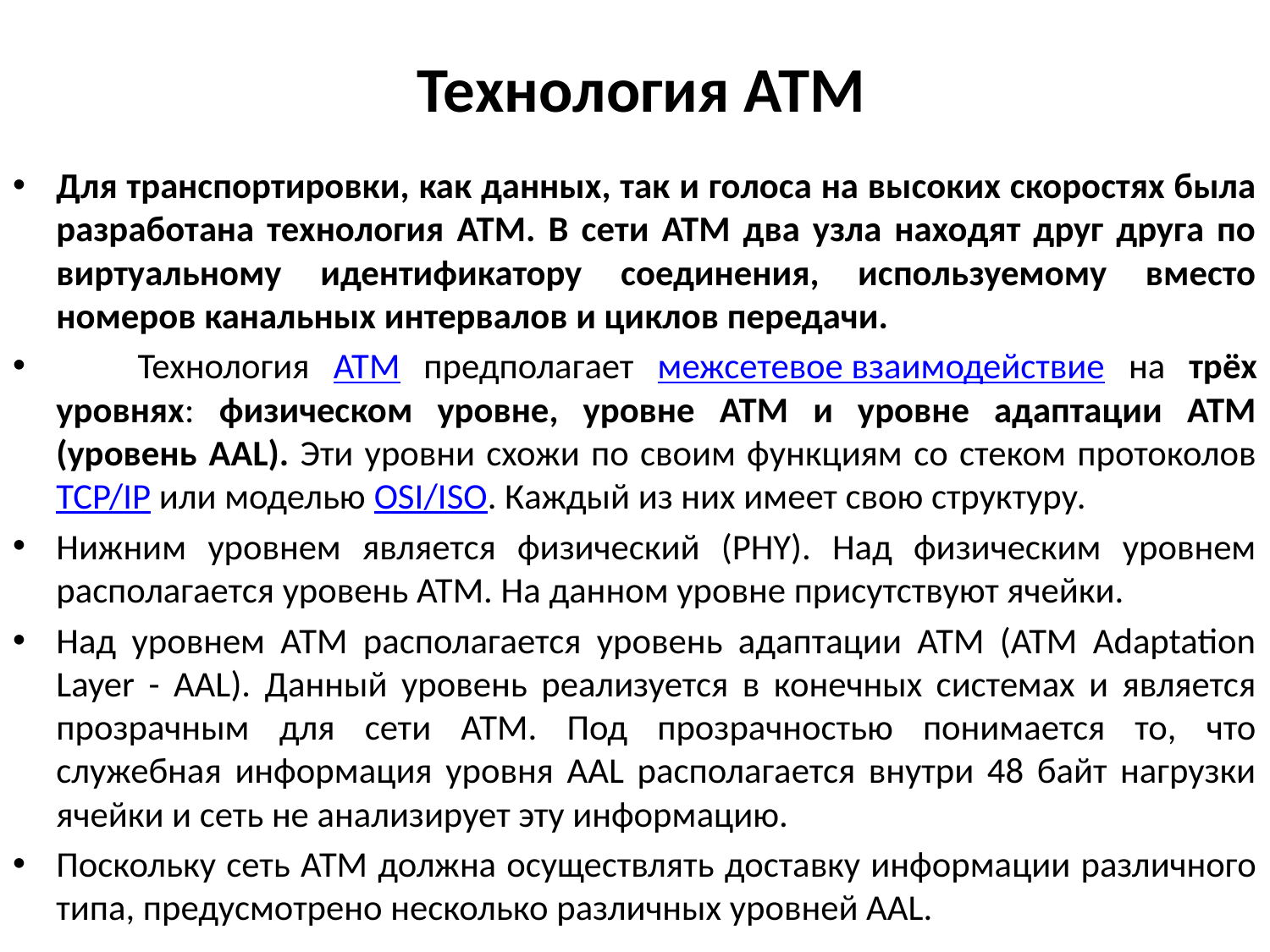

# Технология АТМ
Для транспортировки, как данных, так и голоса на высоких скоростях была разработана технология АТМ. В сети ATM два узла находят друг друга по виртуальному идентификатору соединения, используемому вместо номеров канальных интервалов и циклов передачи.
	Технология ATM предполагает межсетевое взаимодействие на трёх уровнях: физическом уровне, уровне АТМ и уровне адаптации АТМ (уровень AAL). Эти уровни схожи по своим функциям со стеком протоколов TCP/IP или моделью OSI/ISO. Каждый из них имеет свою структуру.
Нижним уровнем является физический (PHY). Над физическим уровнем располагается уровень АТМ. На данном уровне присутствуют ячейки.
Над уровнем АТМ располагается уровень адаптации АТМ (ATM Adaptation Layer - AAL). Данный уровень реализуется в конечных системах и является прозрачным для сети АТМ. Под прозрачностью понимается то, что служебная информация уровня AAL располагается внутри 48 байт нагрузки ячейки и сеть не анализирует эту информацию.
Поскольку сеть АТМ должна осуществлять доставку информации различного типа, предусмотрено несколько различных уровней AAL.